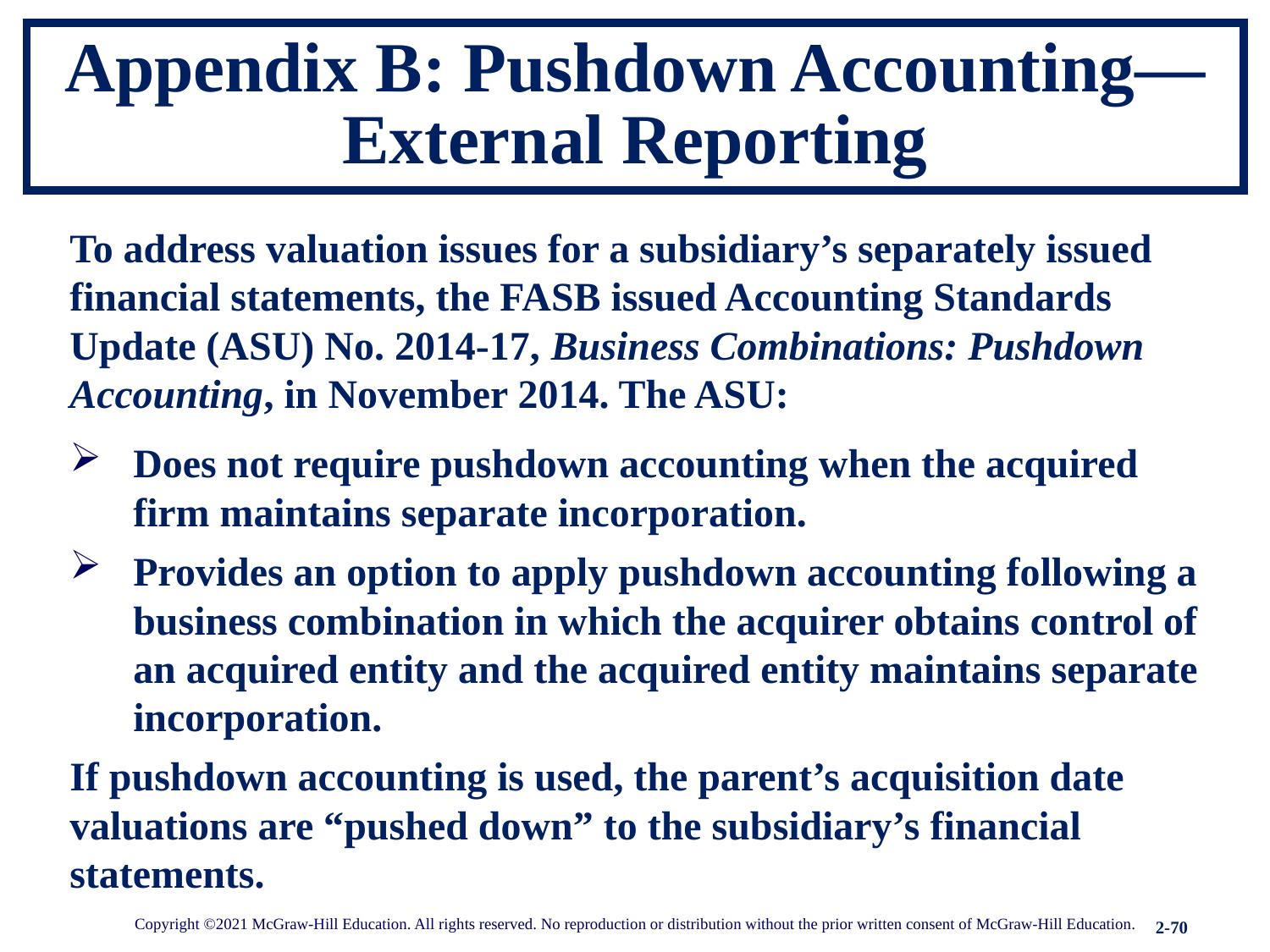

# Appendix B: Pushdown Accounting—External Reporting
To address valuation issues for a subsidiary’s separately issued financial statements, the FASB issued Accounting Standards Update (ASU) No. 2014-17, Business Combinations: Pushdown Accounting, in November 2014. The ASU:
Does not require pushdown accounting when the acquired firm maintains separate incorporation.
Provides an option to apply pushdown accounting following a business combination in which the acquirer obtains control of an acquired entity and the acquired entity maintains separate incorporation.
If pushdown accounting is used, the parent’s acquisition date valuations are “pushed down” to the subsidiary’s financial statements.
Copyright ©2021 McGraw-Hill Education. All rights reserved. No reproduction or distribution without the prior written consent of McGraw-Hill Education.
2-70